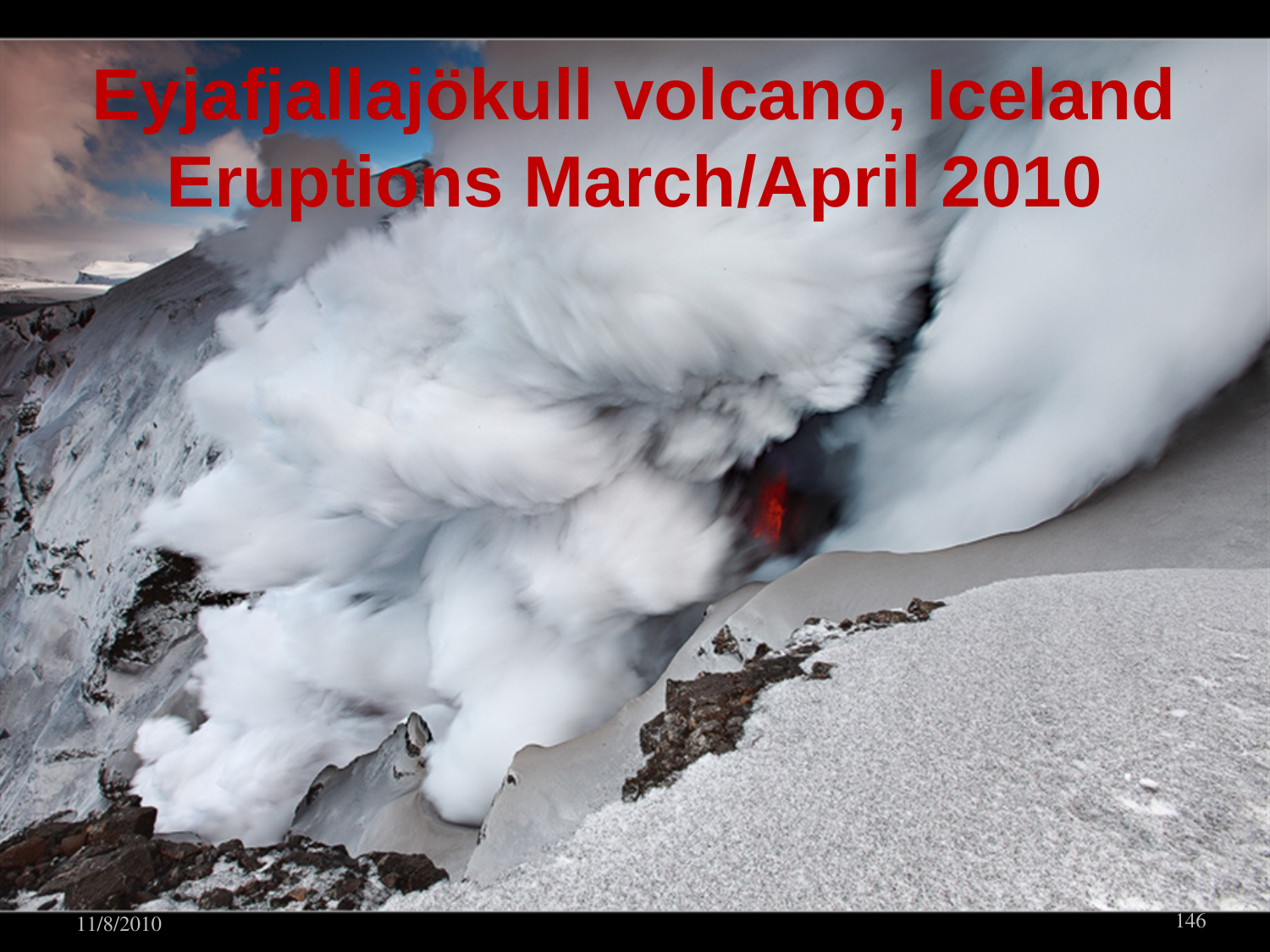

# Eyjafjallajökull volcano, Iceland Eruptions March/April 2010
11/8/2010
146